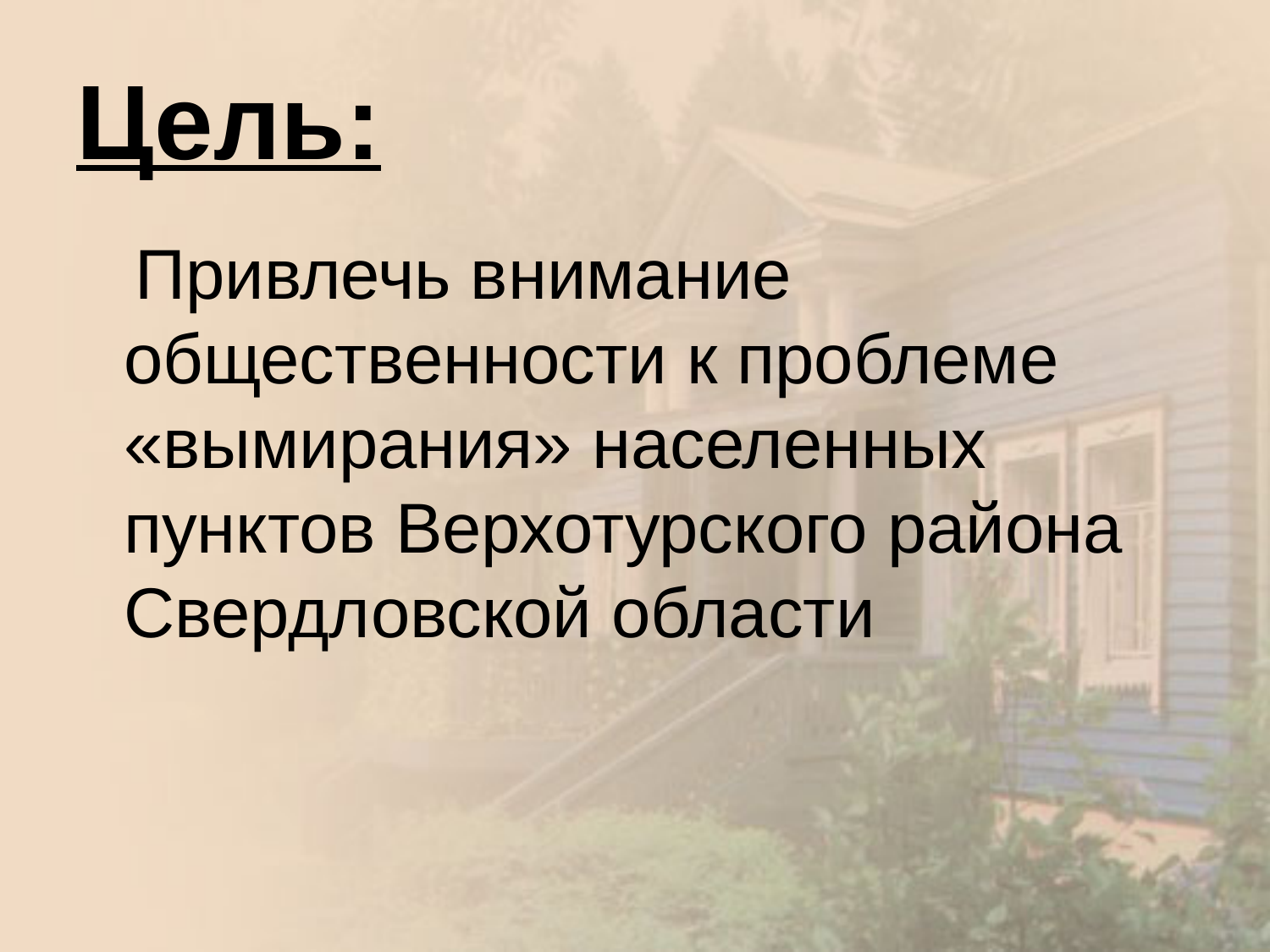

# Цель:
   Привлечь внимание общественности к проблеме «вымирания» населенных пунктов Верхотурского района Свердловской области